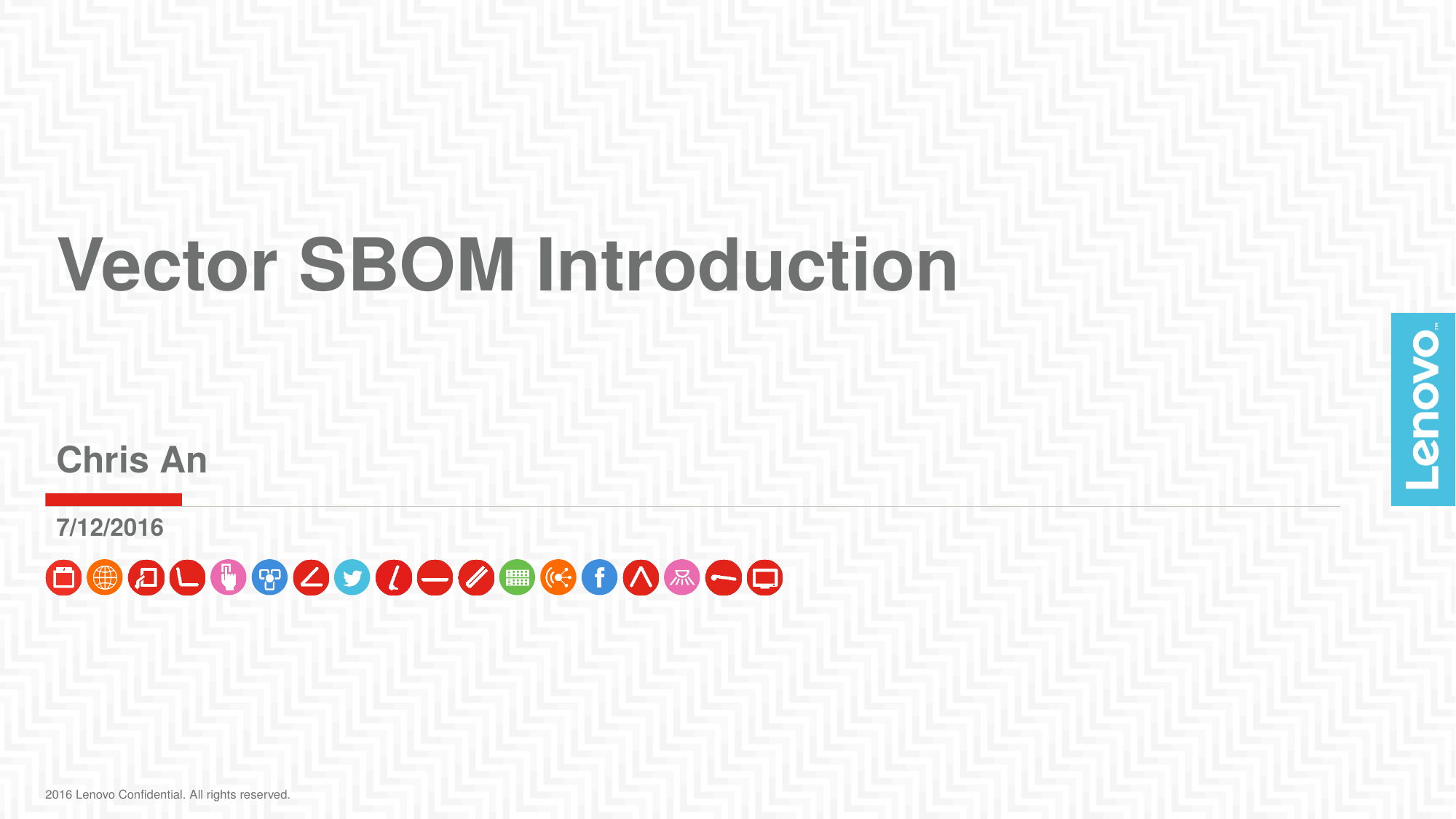

# Vector SBOM Introduction
Chris An
7/12/2016